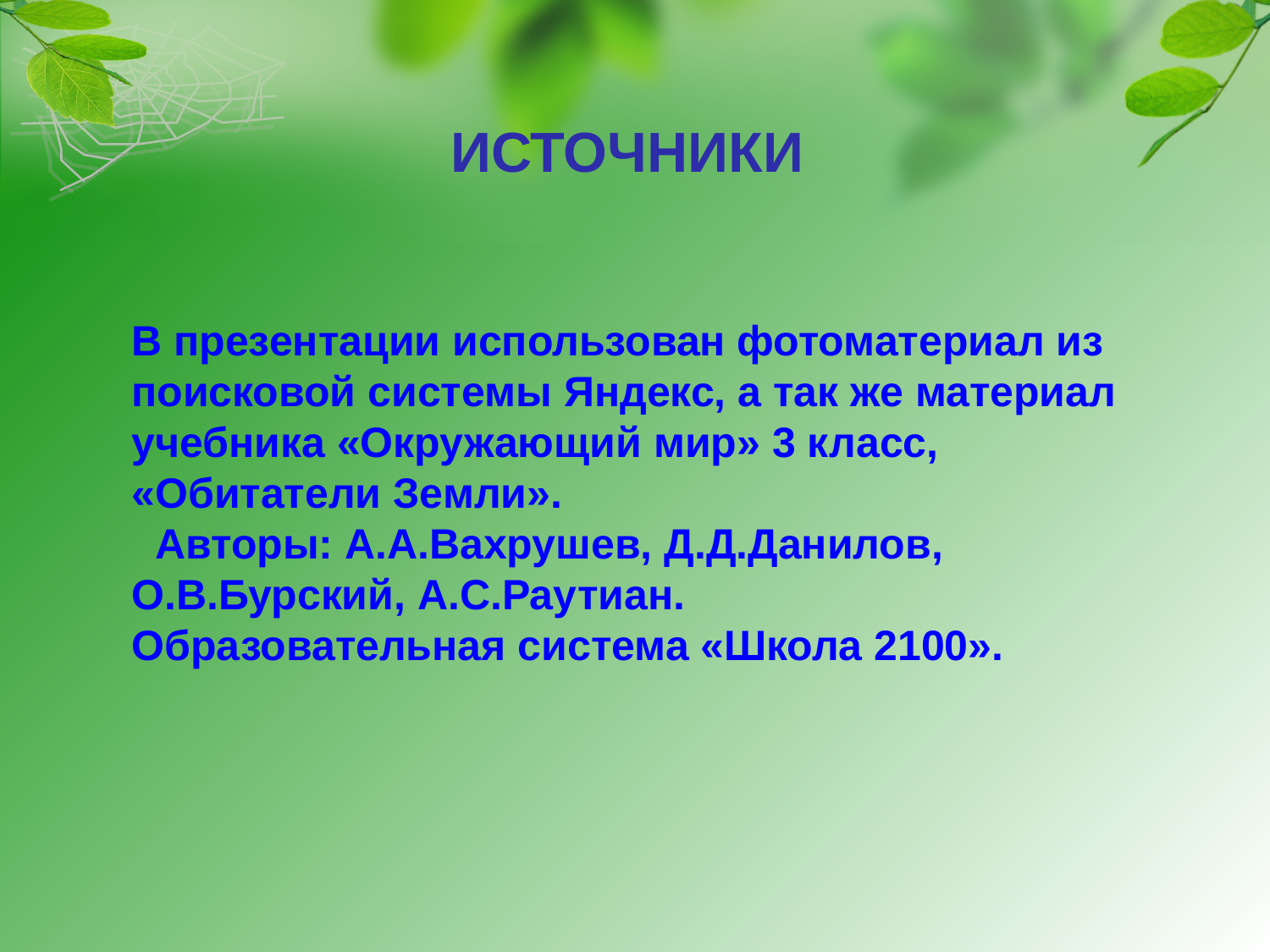

ИСТОЧНИКИ
В презентации использован фотоматериал из поисковой системы Яндекс, а так же материал учебника «Окружающий мир» 3 класс,
«Обитатели Земли».
  Авторы: А.А.Вахрушев, Д.Д.Данилов, О.В.Бурский, А.С.Раутиан.
Образовательная система «Школа 2100».